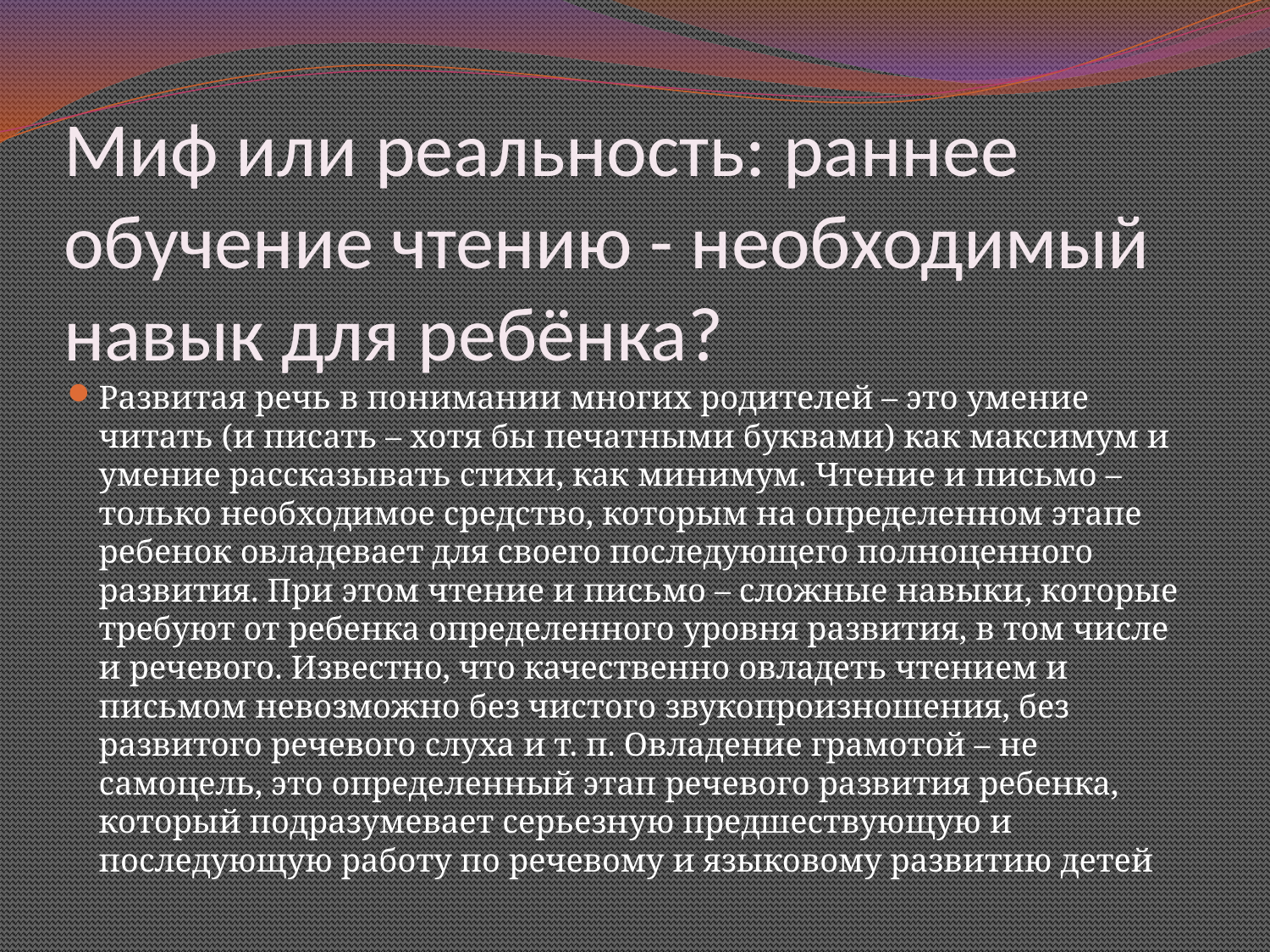

# Миф или реальность: раннее обучение чтению - необходимый навык для ребёнка?

Развитая речь в понимании многих родителей – это умение читать (и писать – хотя бы печатными буквами) как максимум и умение рассказывать стихи, как минимум. Чтение и письмо – только необходимое средство, которым на определенном этапе ребенок овладевает для своего последующего полноценного развития. При этом чтение и письмо – сложные навыки, которые требуют от ребенка определенного уровня развития, в том числе и речевого. Известно, что качественно овладеть чтением и письмом невозможно без чистого звукопроизношения, без развитого речевого слуха и т. п. Овладение грамотой – не самоцель, это определенный этап речевого развития ребенка, который подразумевает серьезную предшествующую и последующую работу по речевому и языковому развитию детей